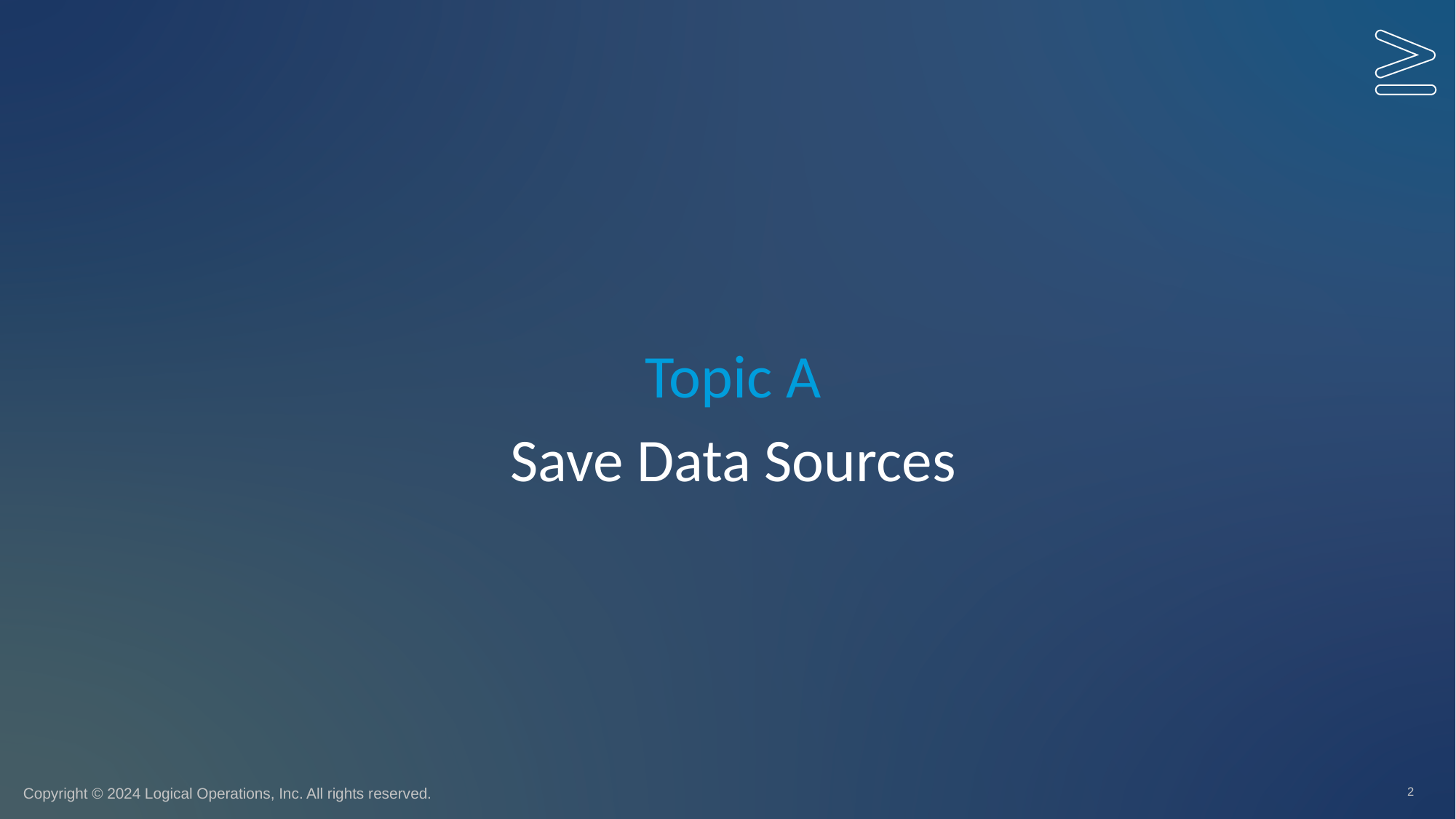

Topic A
# Save Data Sources
2